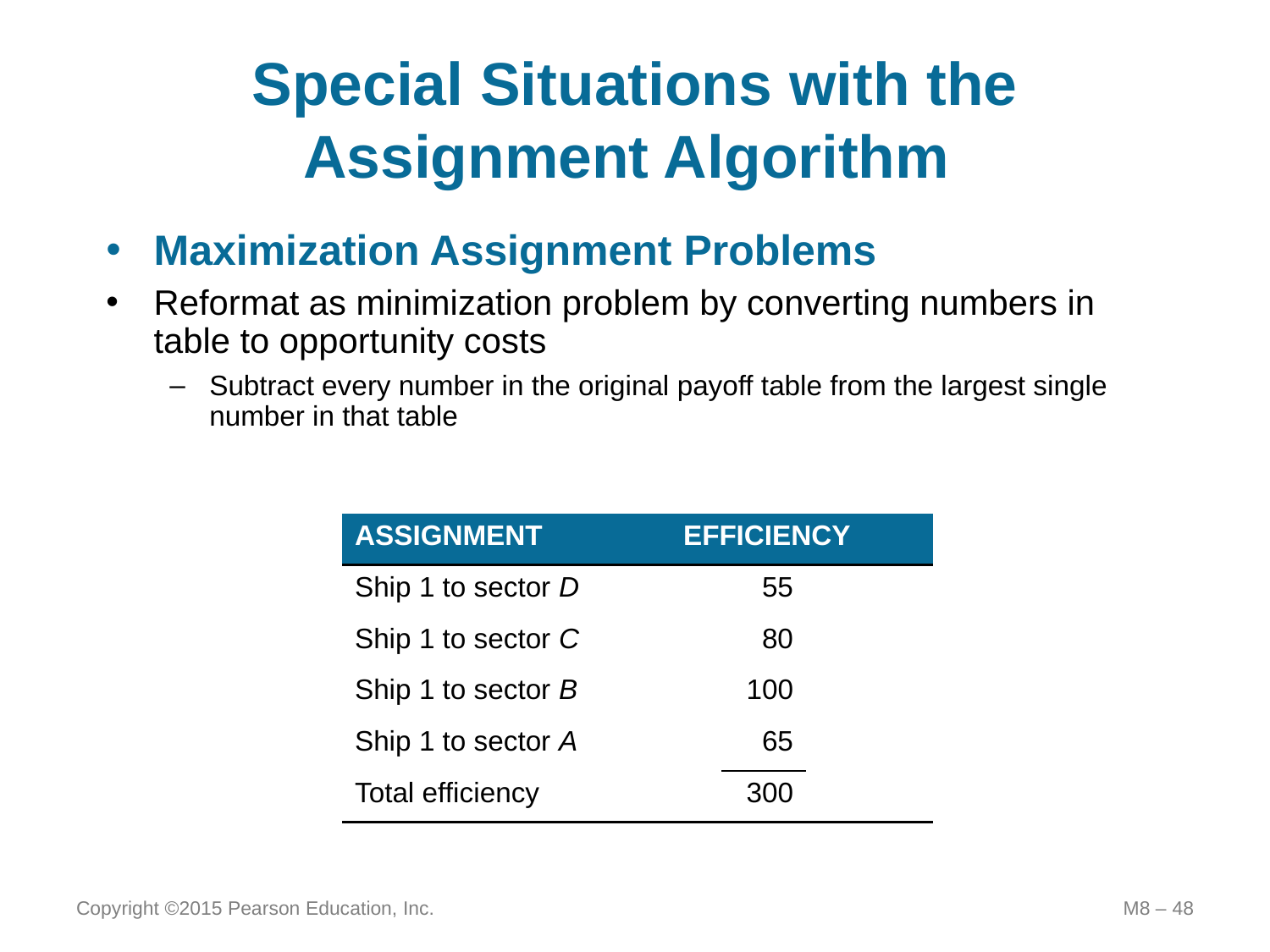

# Special Situations with the Assignment Algorithm
Maximization Assignment Problems
Reformat as minimization problem by converting numbers in table to opportunity costs
Subtract every number in the original payoff table from the largest single number in that table
| ASSIGNMENT | EFFICIENCY |  |  |
| --- | --- | --- | --- |
| Ship 1 to sector D |  | 55 |  |
| Ship 1 to sector C |  | 80 |  |
| Ship 1 to sector B |  | 100 |  |
| Ship 1 to sector A |  | 65 |  |
| Total efficiency |  | 300 |  |
Copyright ©2015 Pearson Education, Inc.
M8 – 48